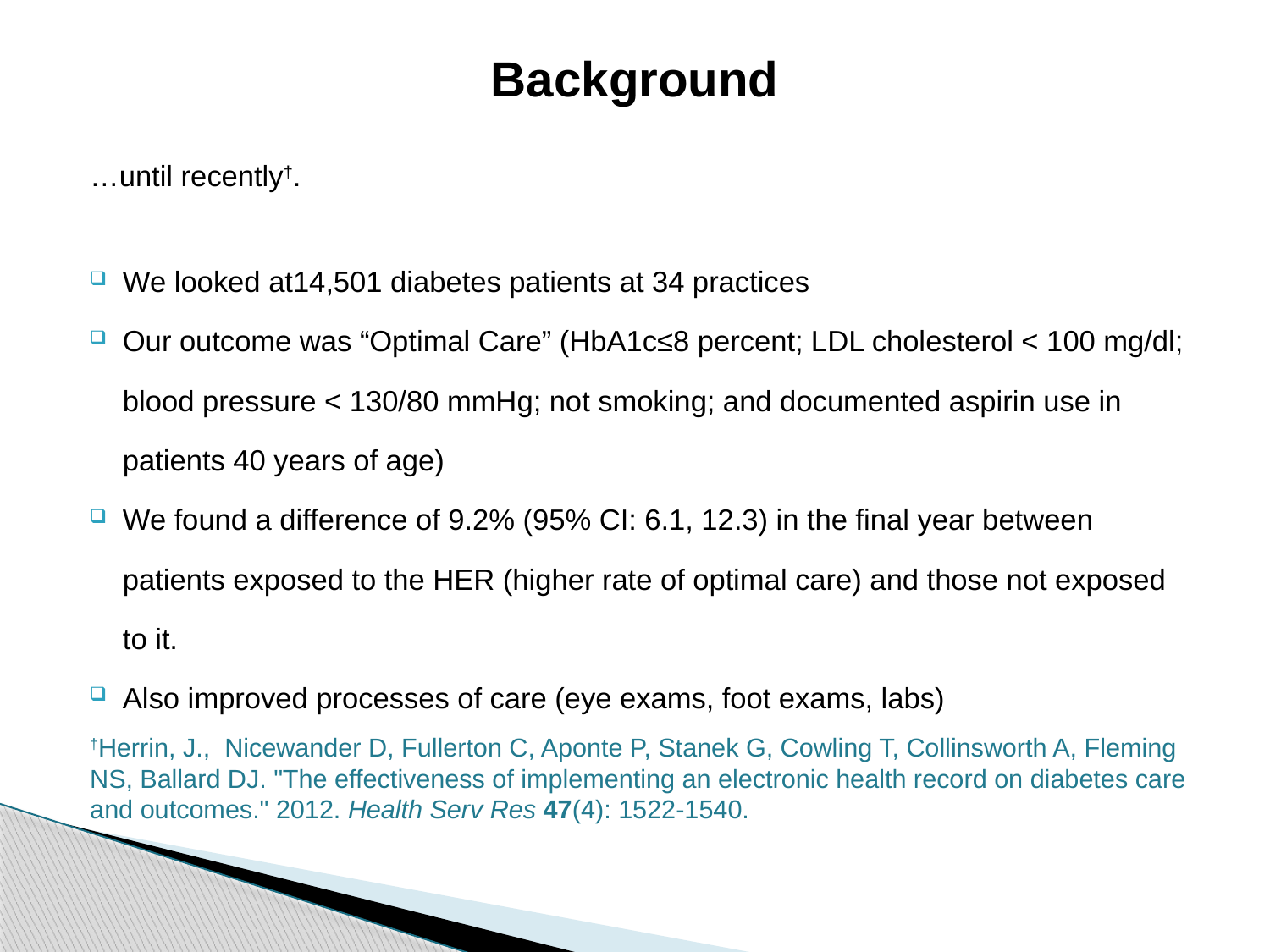

# Background
…until recently†.

We looked at14,501 diabetes patients at 34 practices
Our outcome was “Optimal Care” (HbA1c≤8 percent; LDL cholesterol < 100 mg/dl; blood pressure < 130/80 mmHg; not smoking; and documented aspirin use in patients 40 years of age)
We found a difference of 9.2% (95% CI: 6.1, 12.3) in the final year between patients exposed to the HER (higher rate of optimal care) and those not exposed to it.
Also improved processes of care (eye exams, foot exams, labs)

†Herrin, J.,  Nicewander D, Fullerton C, Aponte P, Stanek G, Cowling T, Collinsworth A, Fleming NS, Ballard DJ. "The effectiveness of implementing an electronic health record on diabetes care and outcomes." 2012. Health Serv Res 47(4): 1522-1540.